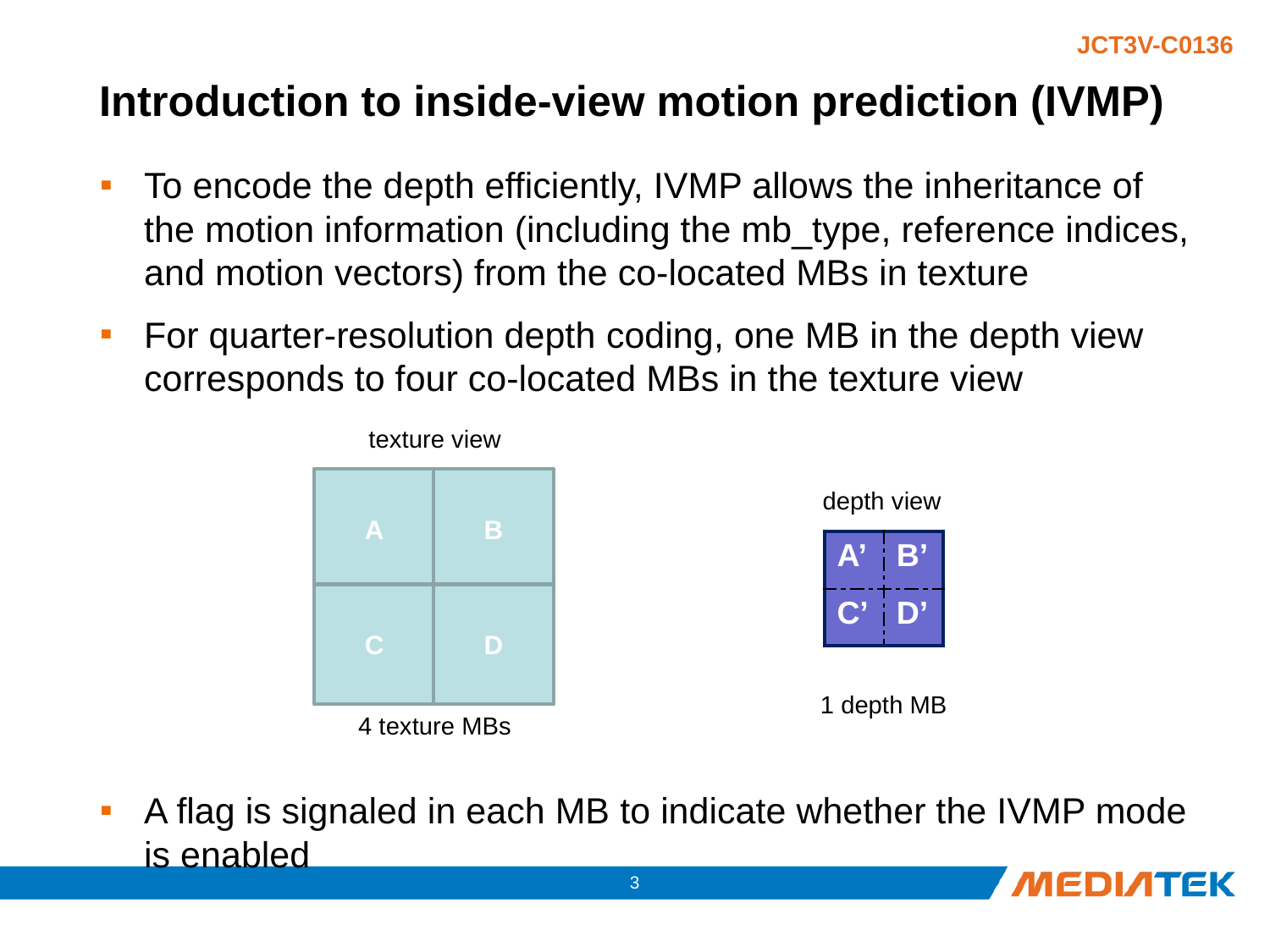

# Introduction to inside-view motion prediction (IVMP)
To encode the depth efficiently, IVMP allows the inheritance of the motion information (including the mb_type, reference indices, and motion vectors) from the co-located MBs in texture
For quarter-resolution depth coding, one MB in the depth view corresponds to four co-located MBs in the texture view

A flag is signaled in each MB to indicate whether the IVMP mode is enabled
texture view
A
B
depth view
| A’ | B’ |
| --- | --- |
| C’ | D’ |
C
D
1 depth MB
4 texture MBs
3